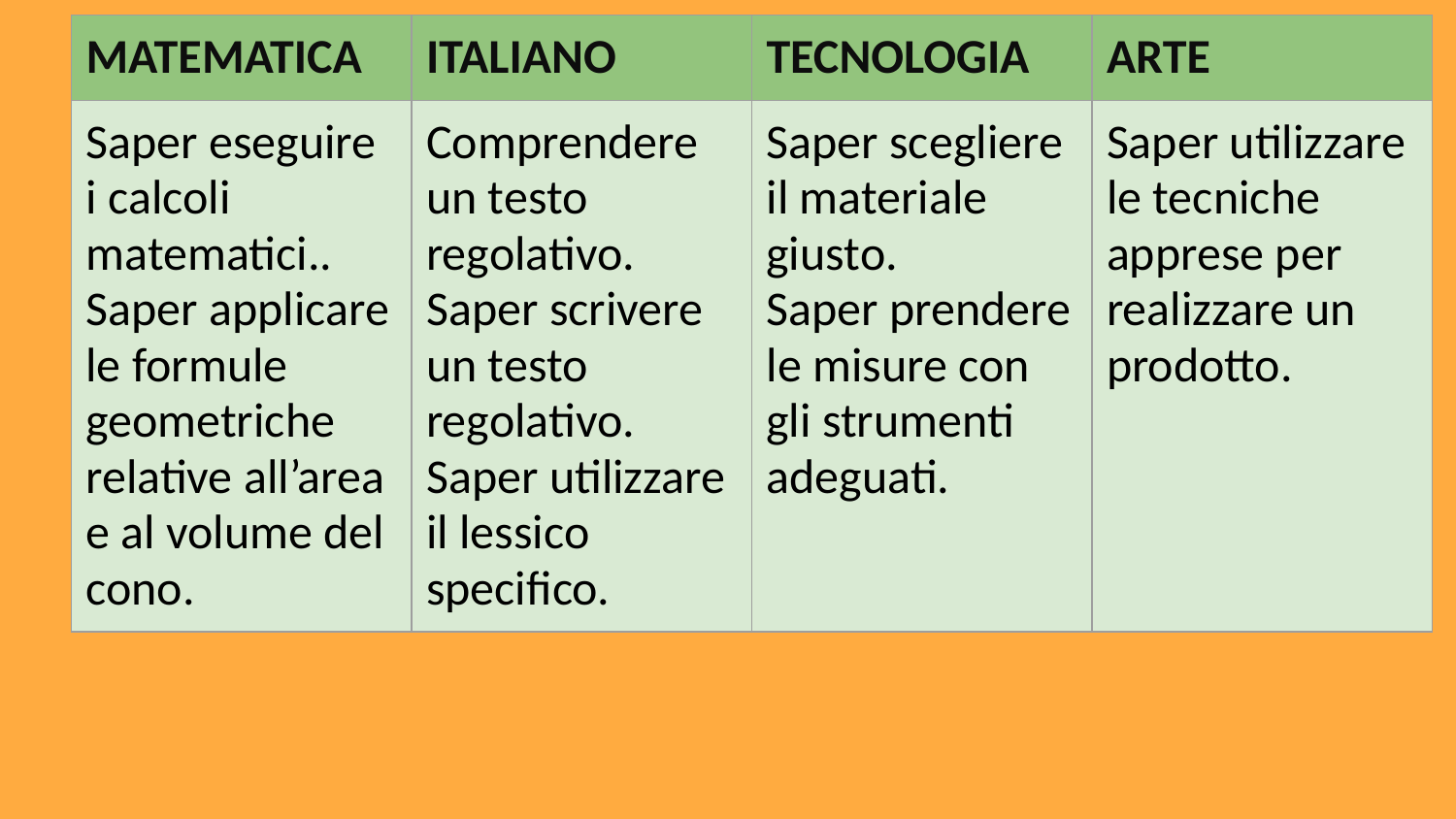

| MATEMATICA | ITALIANO | TECNOLOGIA | ARTE |
| --- | --- | --- | --- |
| Saper eseguire i calcoli matematici.. Saper applicare le formule geometriche relative all’area e al volume del cono. | Comprendere un testo regolativo. Saper scrivere un testo regolativo. Saper utilizzare il lessico specifico. | Saper scegliere il materiale giusto. Saper prendere le misure con gli strumenti adeguati. | Saper utilizzare le tecniche apprese per realizzare un prodotto. |